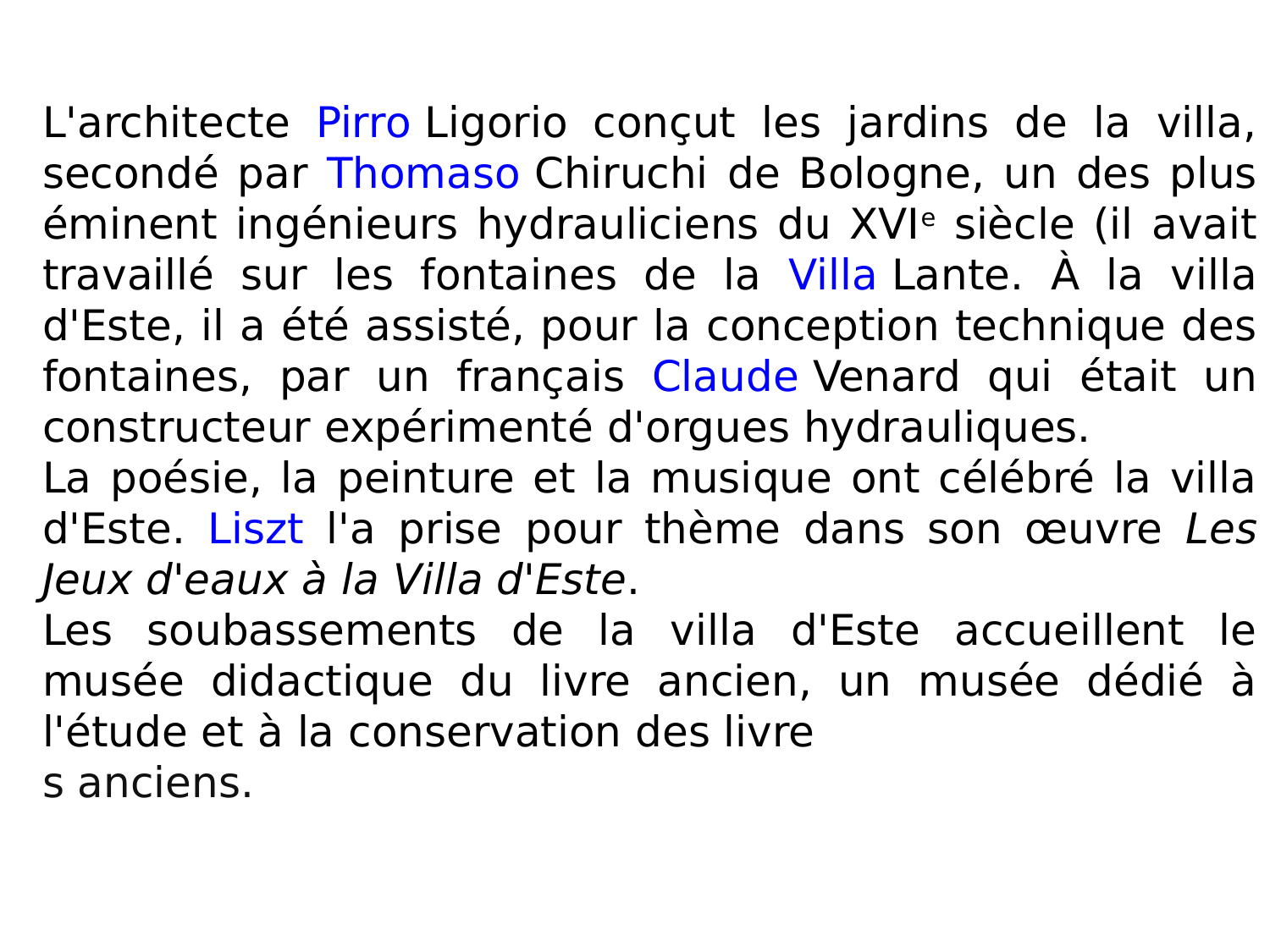

L'architecte Pirro Ligorio conçut les jardins de la villa, secondé par Thomaso Chiruchi de Bologne, un des plus éminent ingénieurs hydrauliciens du XVIe siècle (il avait travaillé sur les fontaines de la Villa Lante. À la villa d'Este, il a été assisté, pour la conception technique des fontaines, par un français Claude Venard qui était un constructeur expérimenté d'orgues hydrauliques.
La poésie, la peinture et la musique ont célébré la villa d'Este. Liszt l'a prise pour thème dans son œuvre Les Jeux d'eaux à la Villa d'Este.
Les soubassements de la villa d'Este accueillent le musée didactique du livre ancien, un musée dédié à l'étude et à la conservation des livre
s anciens.